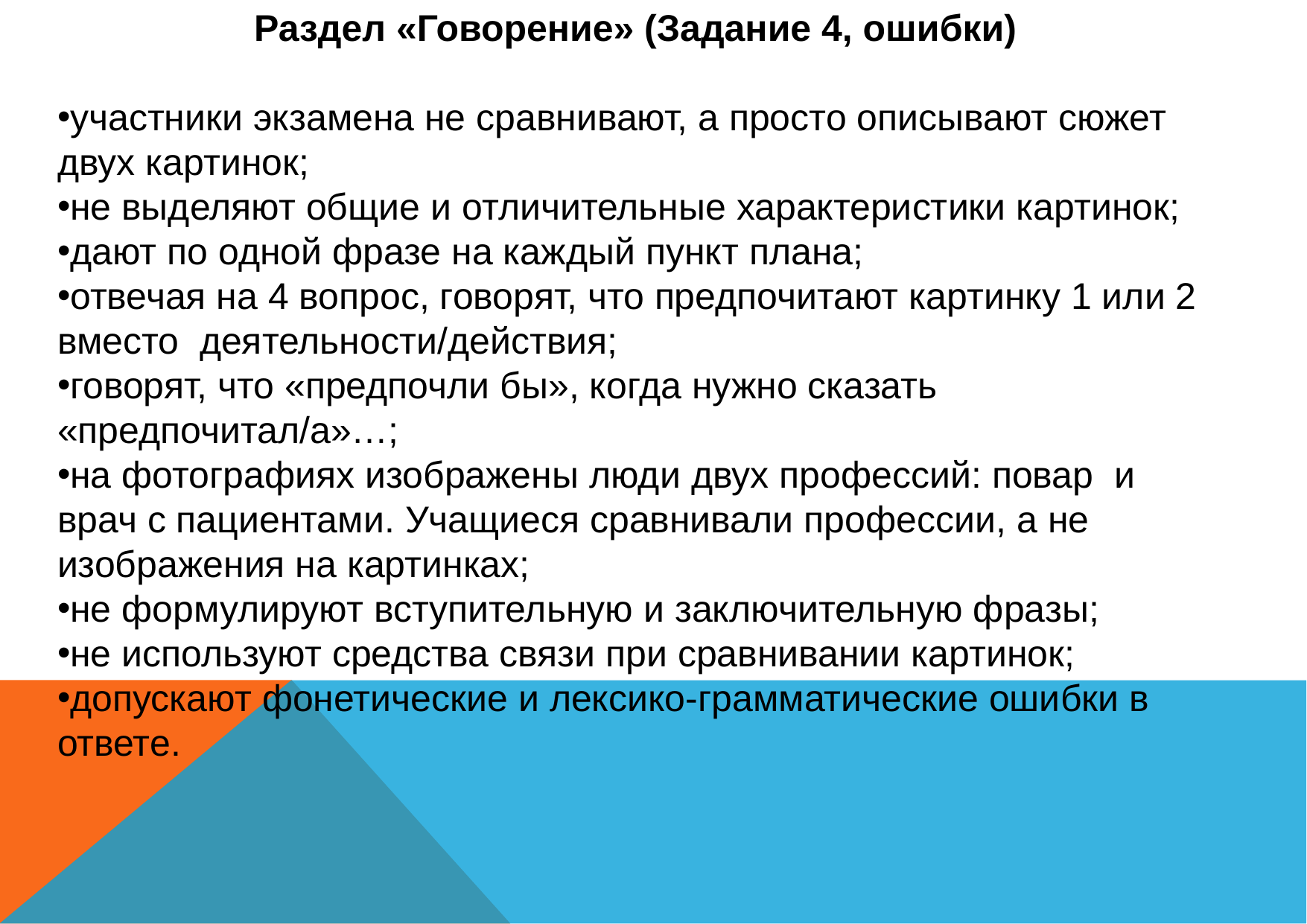

Раздел «Говорение» (Задание 4, ошибки)

участники экзамена не сравнивают, а просто описывают сюжет двух картинок;
не выделяют общие и отличительные характеристики картинок;
дают по одной фразе на каждый пункт плана;
отвечая на 4 вопрос, говорят, что предпочитают картинку 1 или 2 вместо  деятельности/действия;
говорят, что «предпочли бы», когда нужно сказать «предпочитал/а»…;
на фотографиях изображены люди двух профессий: повар  и врач с пациентами. Учащиеся сравнивали профессии, а не изображения на картинках;
не формулируют вступительную и заключительную фразы;
не используют средства связи при сравнивании картинок;
допускают фонетические и лексико-грамматические ошибки в ответе.